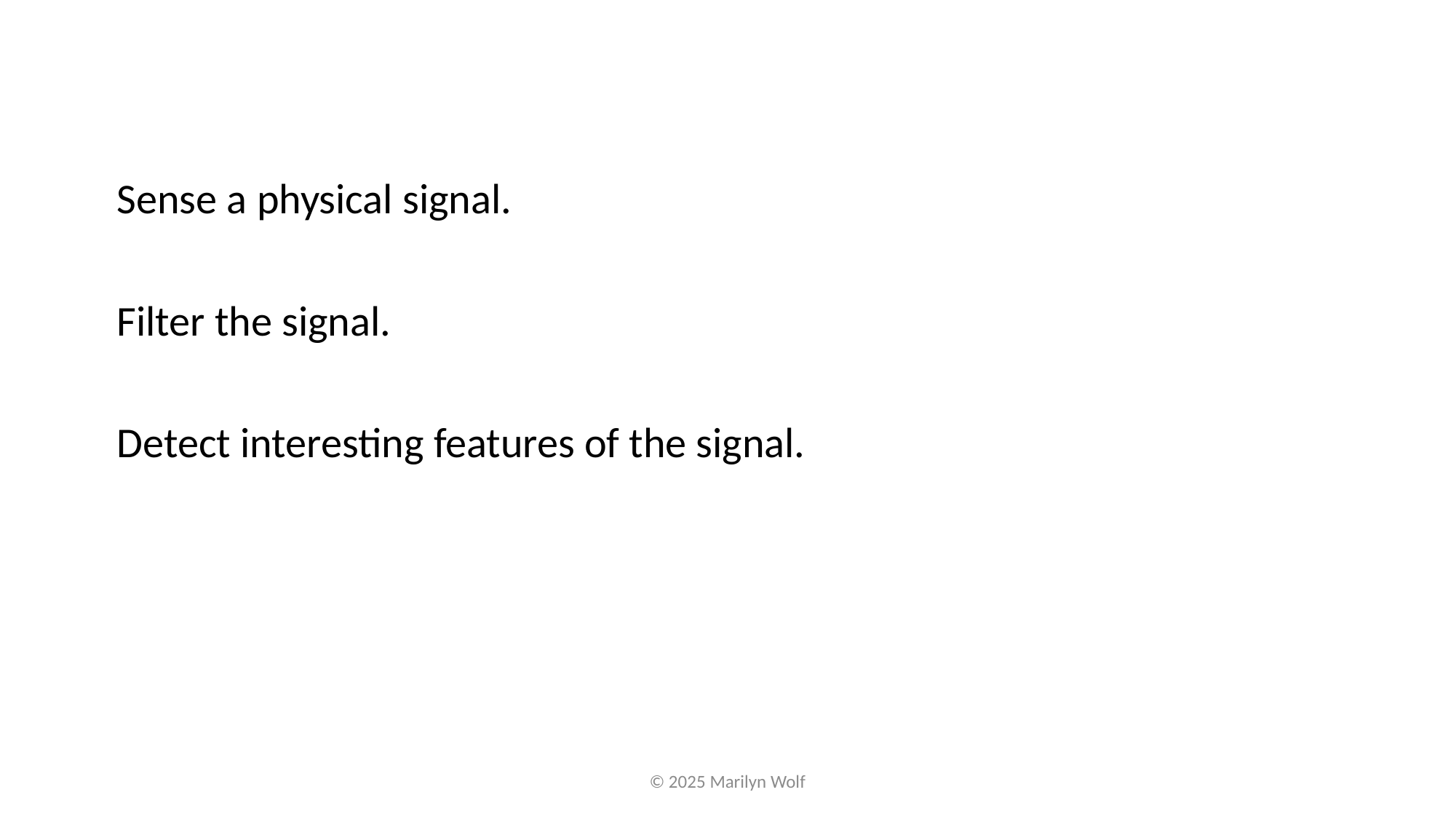

Sense a physical signal.

Filter the signal.

Detect interesting features of the signal.
© 2025 Marilyn Wolf